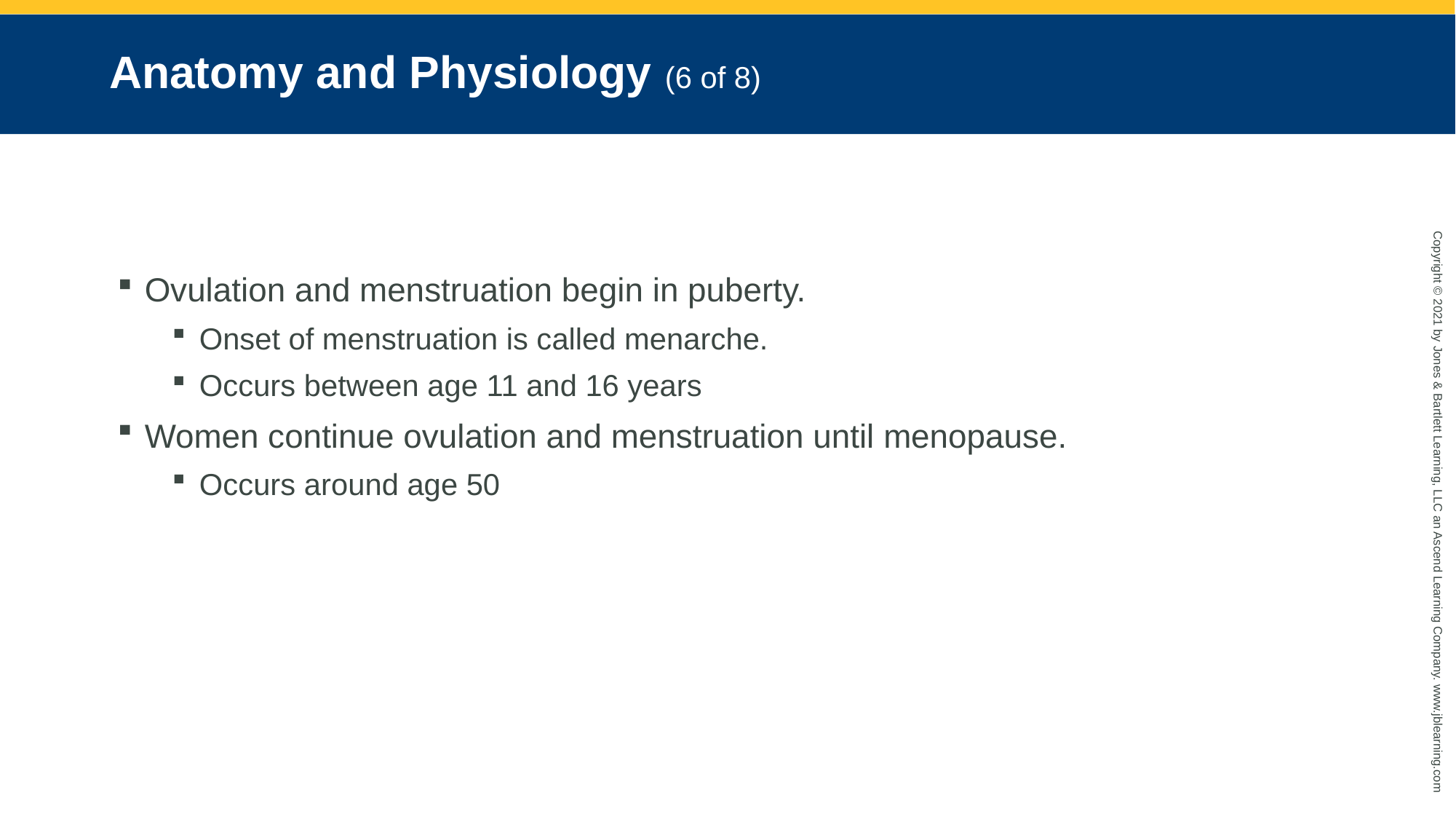

# Anatomy and Physiology (6 of 8)
Ovulation and menstruation begin in puberty.
Onset of menstruation is called menarche.
Occurs between age 11 and 16 years
Women continue ovulation and menstruation until menopause.
Occurs around age 50